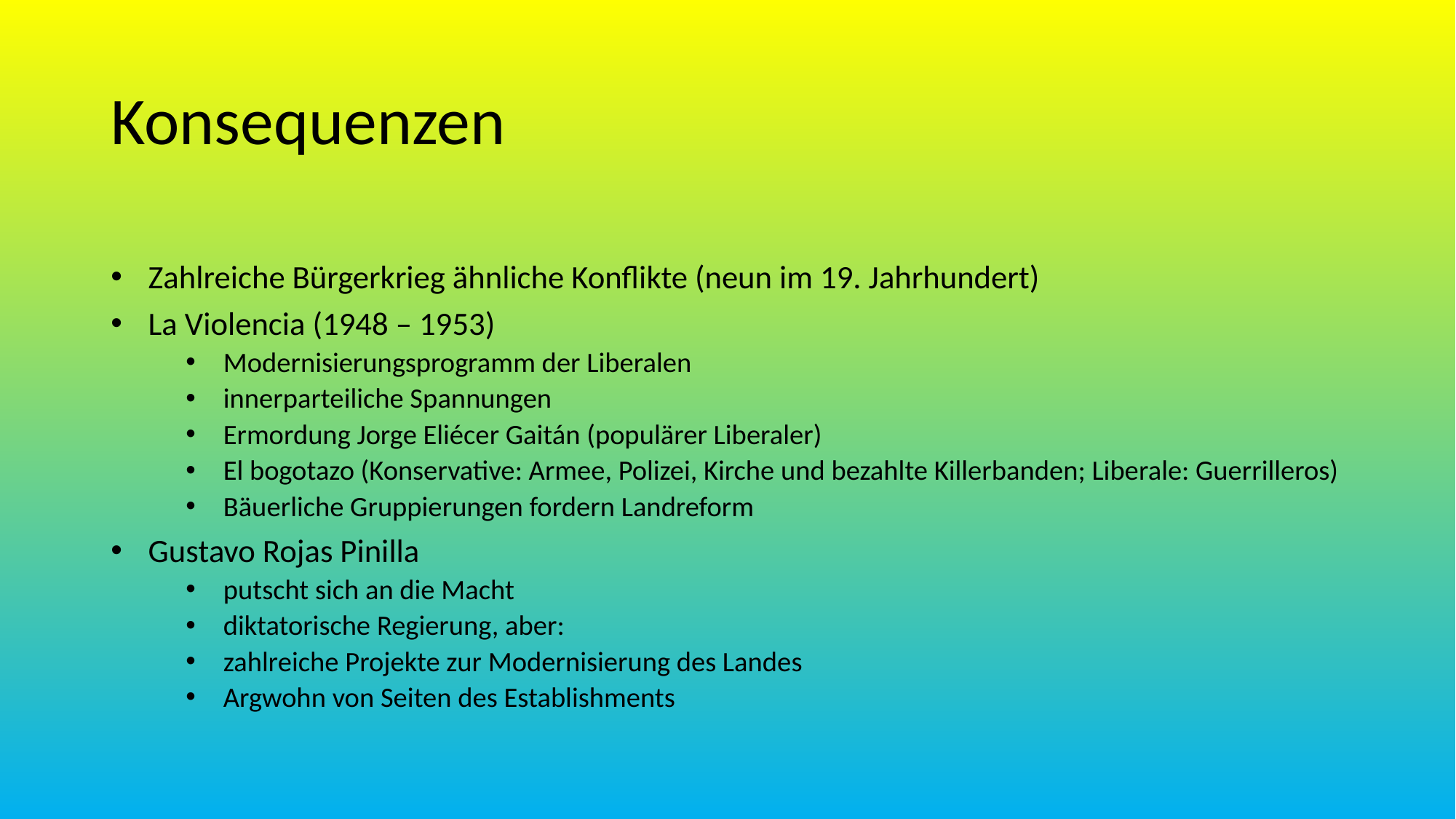

Konsequenzen

Zahlreiche Bürgerkrieg ähnliche Konflikte (neun im 19. Jahrhundert)
La Violencia (1948 – 1953)
Modernisierungsprogramm der Liberalen
innerparteiliche Spannungen
Ermordung Jorge Eliécer Gaitán (populärer Liberaler)
El bogotazo (Konservative: Armee, Polizei, Kirche und bezahlte Killerbanden; Liberale: Guerrilleros)
Bäuerliche Gruppierungen fordern Landreform
Gustavo Rojas Pinilla
putscht sich an die Macht
diktatorische Regierung, aber:
zahlreiche Projekte zur Modernisierung des Landes
Argwohn von Seiten des Establishments